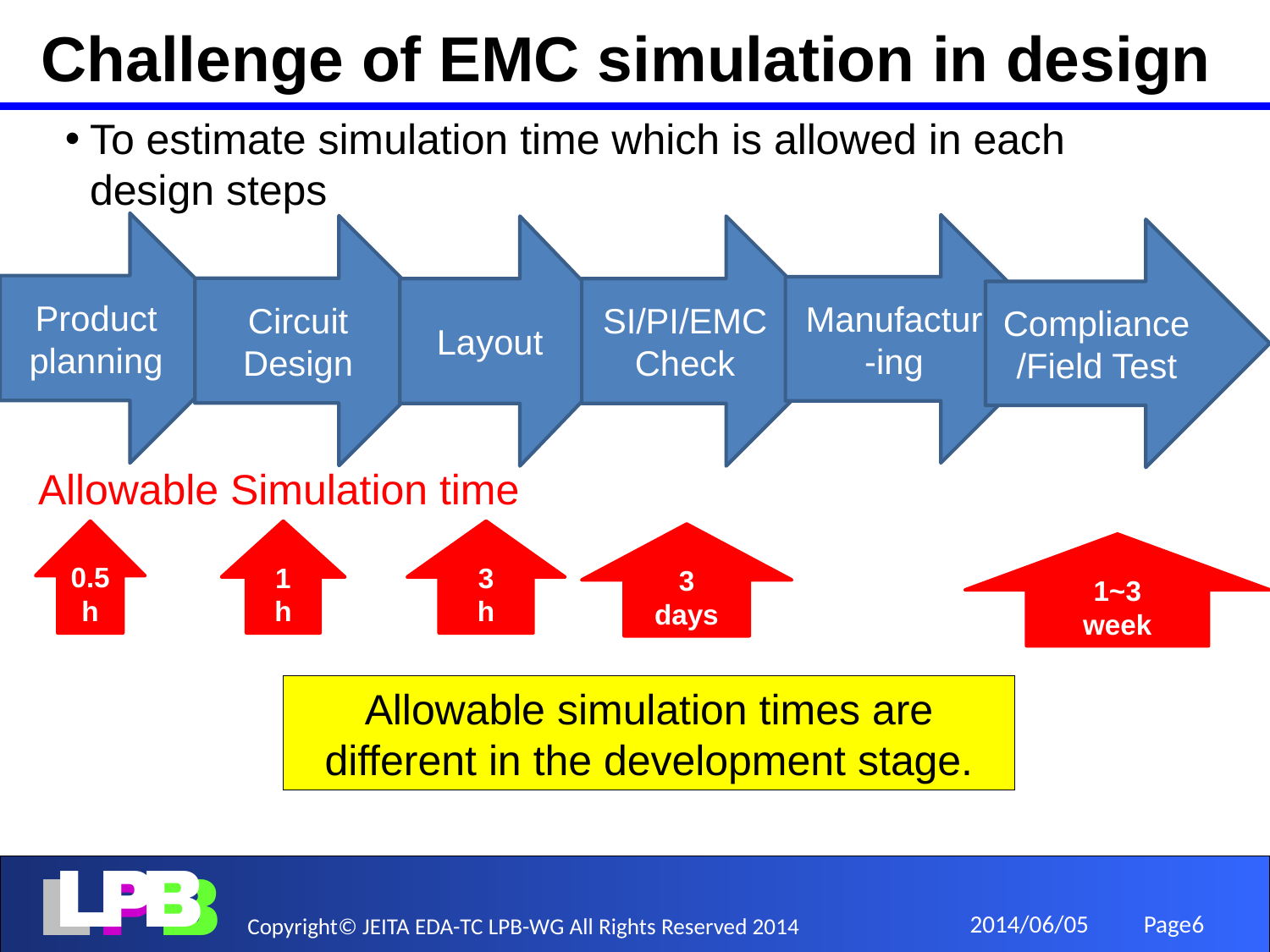

# Challenge of EMC simulation in design
To estimate simulation time which is allowed in each design steps
Product planning
Manufactur
-ing
Circuit Design
Layout
SI/PI/EMC Check
Compliance /Field Test
Allowable Simulation time
0.5h
1
h
3
h
3
days
1~3
week
Allowable simulation times are different in the development stage.